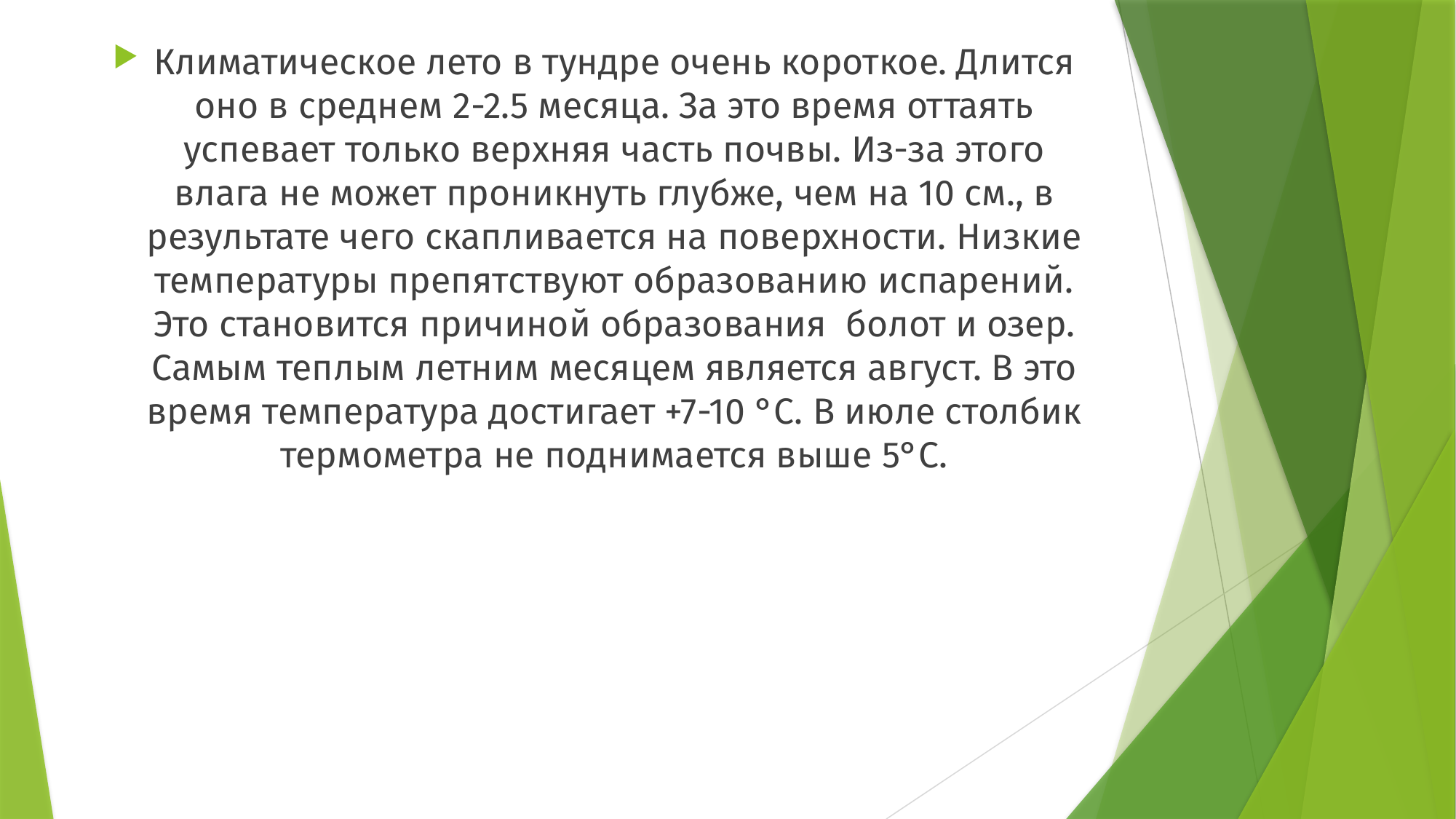

Климатическое лето в тундре очень короткое. Длится оно в среднем 2-2.5 месяца. За это время оттаять успевает только верхняя часть почвы. Из-за этого влага не может проникнуть глубже, чем на 10 см., в результате чего скапливается на поверхности. Низкие температуры препятствуют образованию испарений. Это становится причиной образования  болот и озер. Самым теплым летним месяцем является август. В это время температура достигает +7-10 °C. В июле столбик термометра не поднимается выше 5°C.